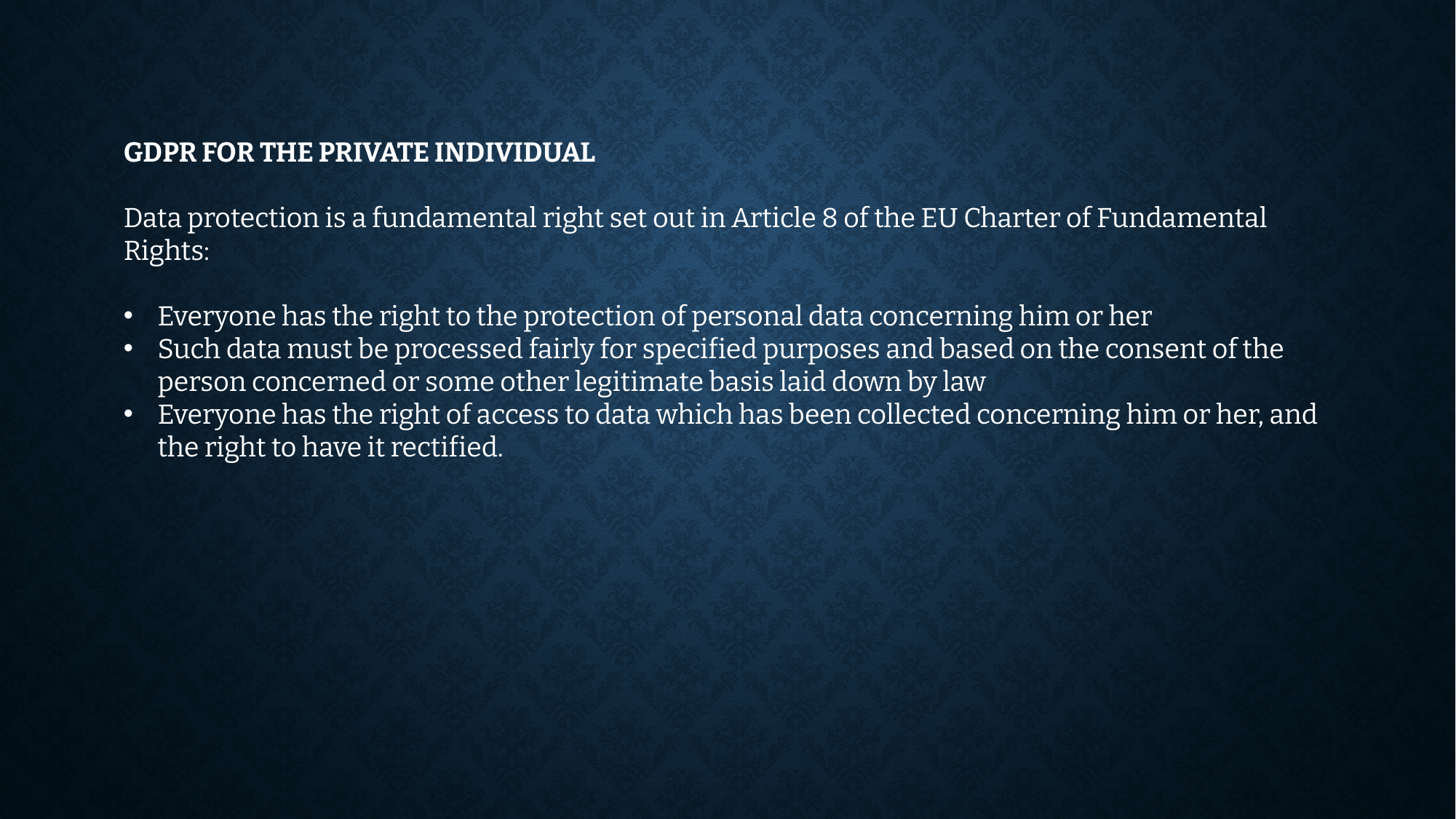

GDPR FOR THE PRIVATE INDIVIDUAL

Data protection is a fundamental right set out in Article 8 of the EU Charter of Fundamental Rights:

Everyone has the right to the protection of personal data concerning him or her
Such data must be processed fairly for specified purposes and based on the consent of the person concerned or some other legitimate basis laid down by law
Everyone has the right of access to data which has been collected concerning him or her, and the right to have it rectified.